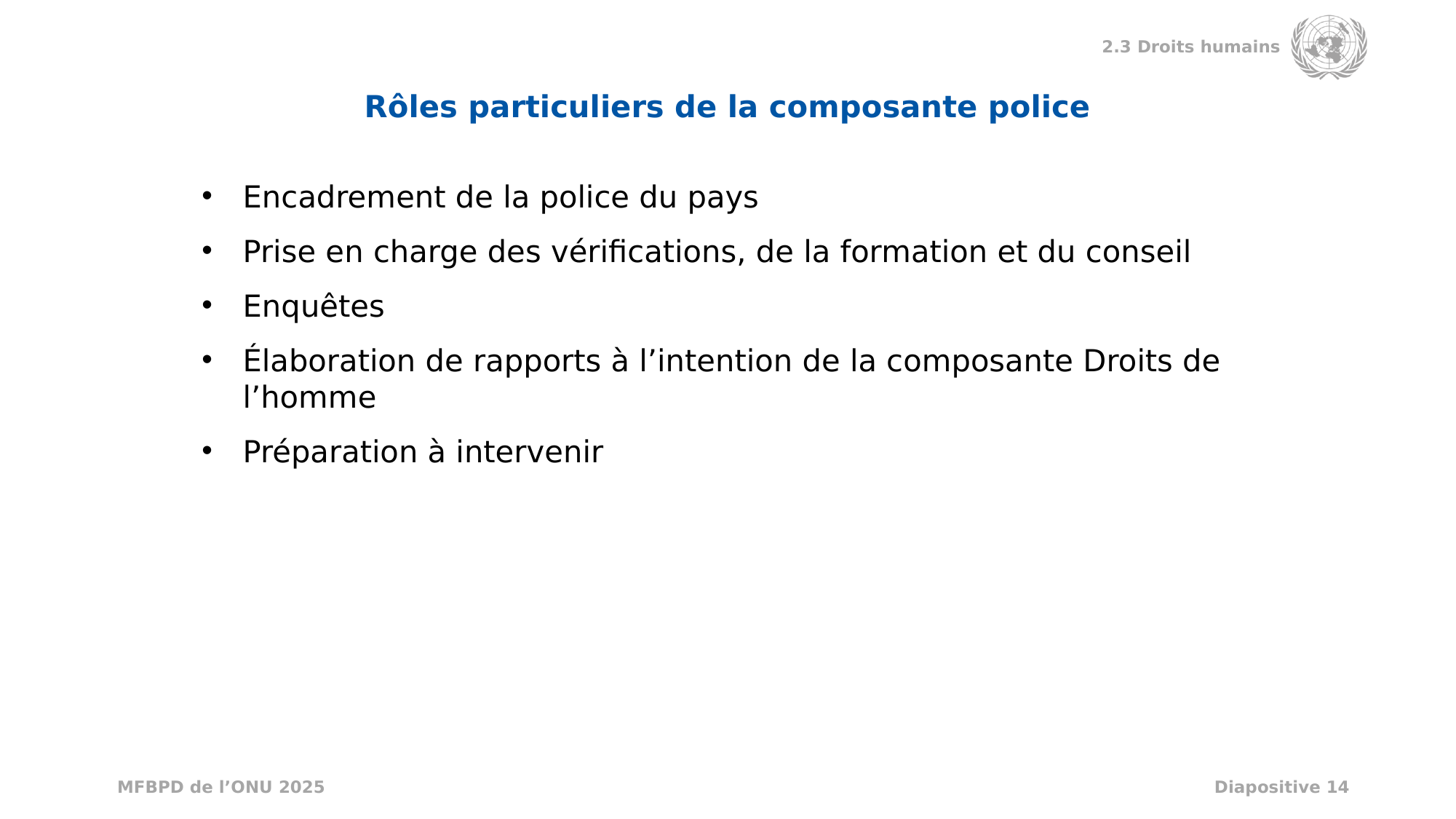

Rôles particuliers de la composante police
Encadrement de la police du pays
Prise en charge des vérifications, de la formation et du conseil
Enquêtes
Élaboration de rapports à l’intention de la composante Droits de l’homme
Préparation à intervenir